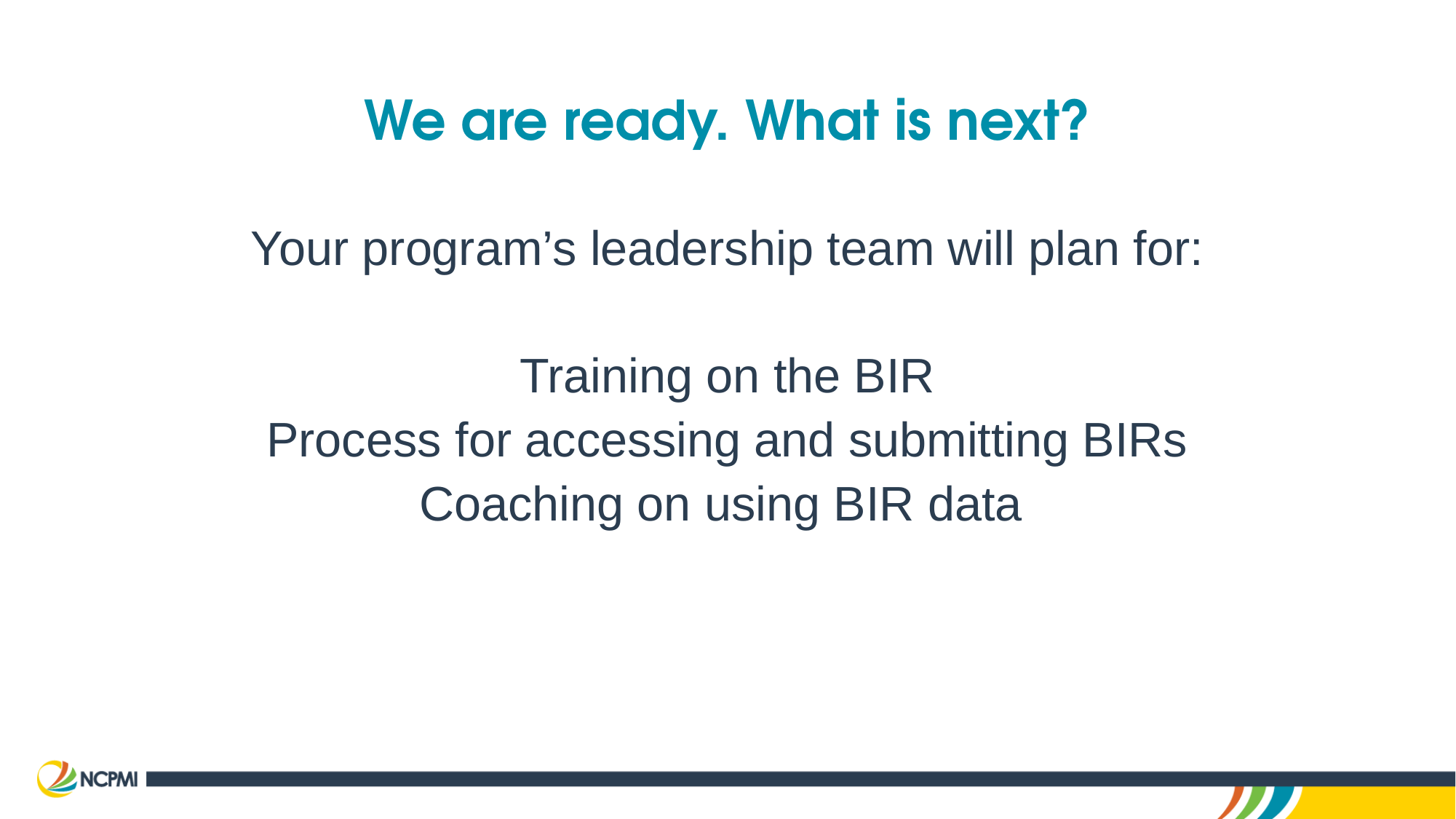

# We are ready. What is next?
Your program’s leadership team will plan for:

Training on the BIR
Process for accessing and submitting BIRs
Coaching on using BIR data